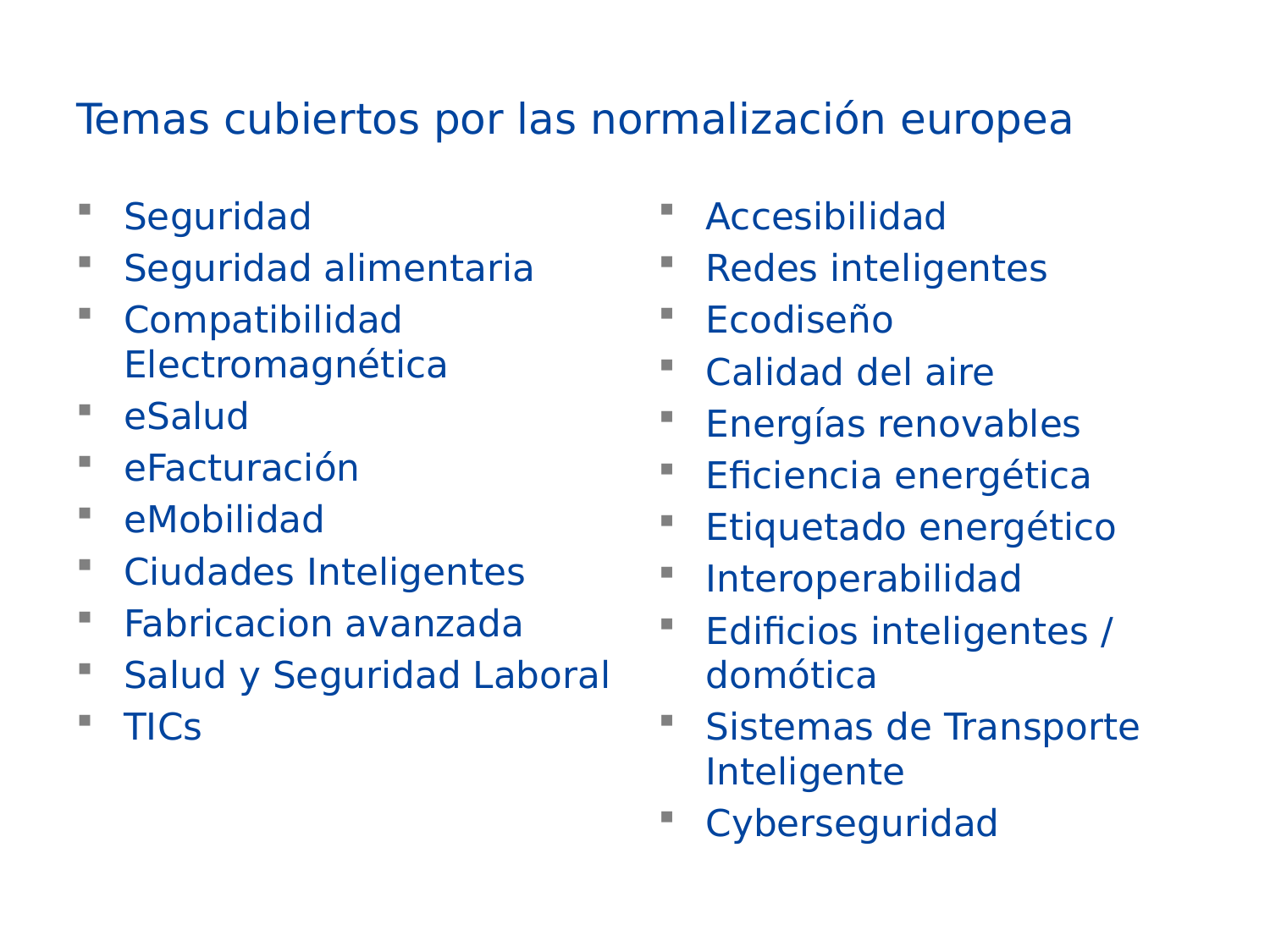

# Temas cubiertos por las normalización europea
Seguridad
Seguridad alimentaria
Compatibilidad Electromagnética
eSalud
eFacturación
eMobilidad
Ciudades Inteligentes
Fabricacion avanzada
Salud y Seguridad Laboral
TICs

Accesibilidad
Redes inteligentes
Ecodiseño
Calidad del aire
Energías renovables
Eficiencia energética
Etiquetado energético
Interoperabilidad
Edificios inteligentes / domótica
Sistemas de Transporte Inteligente
Cyberseguridad

© CEN and CENELEC – 2016   8